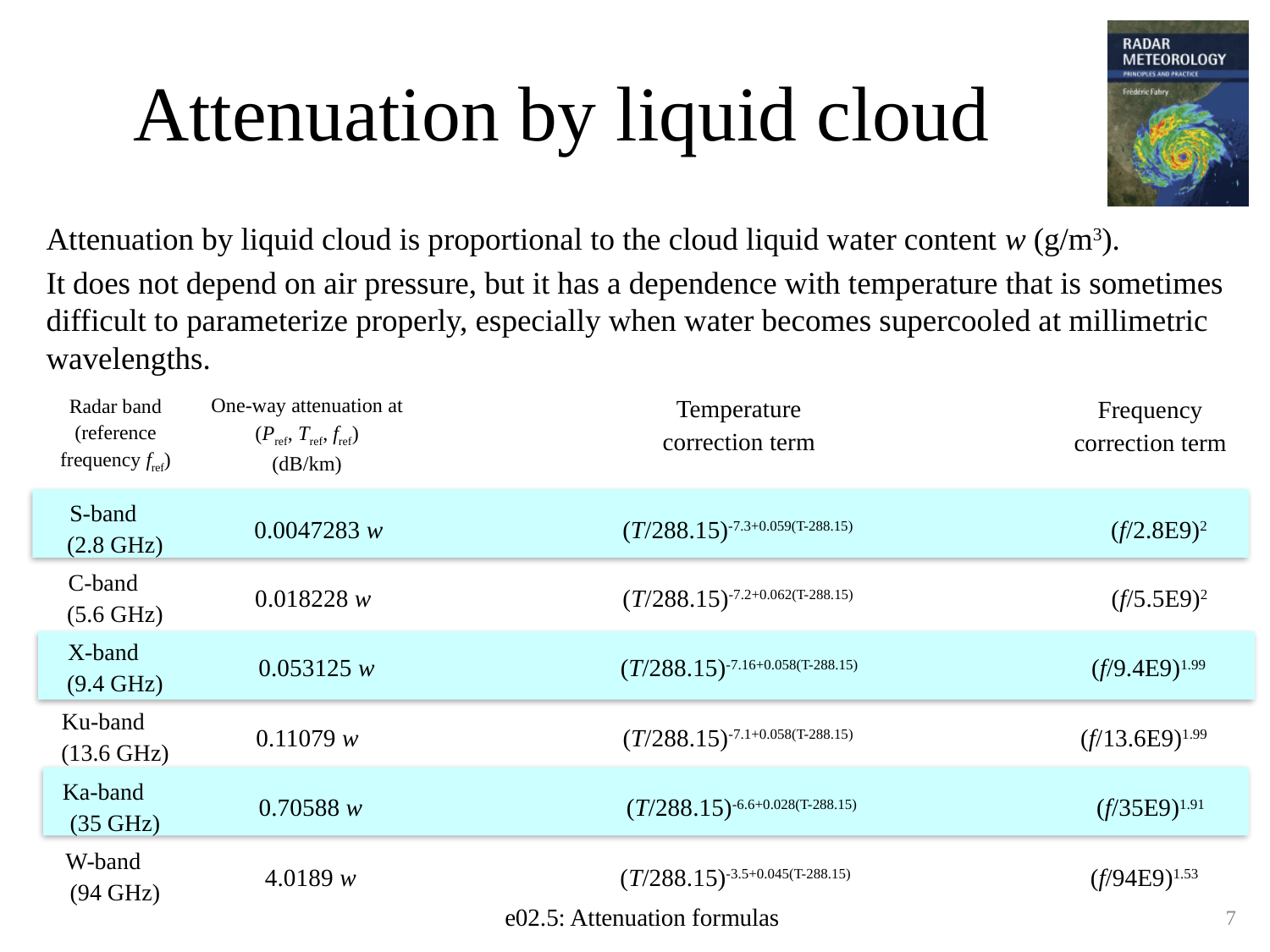

# Attenuation by liquid cloud
Attenuation by liquid cloud is proportional to the cloud liquid water content w (g/m3).
It does not depend on air pressure, but it has a dependence with temperature that is sometimes difficult to parameterize properly, especially when water becomes supercooled at millimetric wavelengths.
One-way attenuation at (Pref, Tref, fref)
(dB/km)
Temperature correction term
Radar band (reference frequency fref)
Frequency correction term
S-band     (2.8 GHz)

0.0047283 w                                       (T/288.15)-7.3+0.059(T-288.15)                                          (f/2.8E9)2
0.018228 w                                         (T/288.15)-7.2+0.062(T-288.15)                                          (f/5.5E9)2
C-band     (5.6 GHz)
X-band     (9.4 GHz)
0.053125 w                                        (T/288.15)-7.16+0.058(T-288.15)                                      (f/9.4E9)1.99

Ku-band     (13.6 GHz)
0.11079 w                                           (T/288.15)-7.1+0.058(T-288.15)                                     (f/13.6E9)1.99
Ka-band     (35 GHz)
0.70588 w                                           (T/288.15)-6.6+0.028(T-288.15)                                       (f/35E9)1.91

W-band     (94 GHz)
4.0189 w                                           (T/288.15)-3.5+0.045(T-288.15)                                       (f/94E9)1.53
e02.5: Attenuation formulas
7